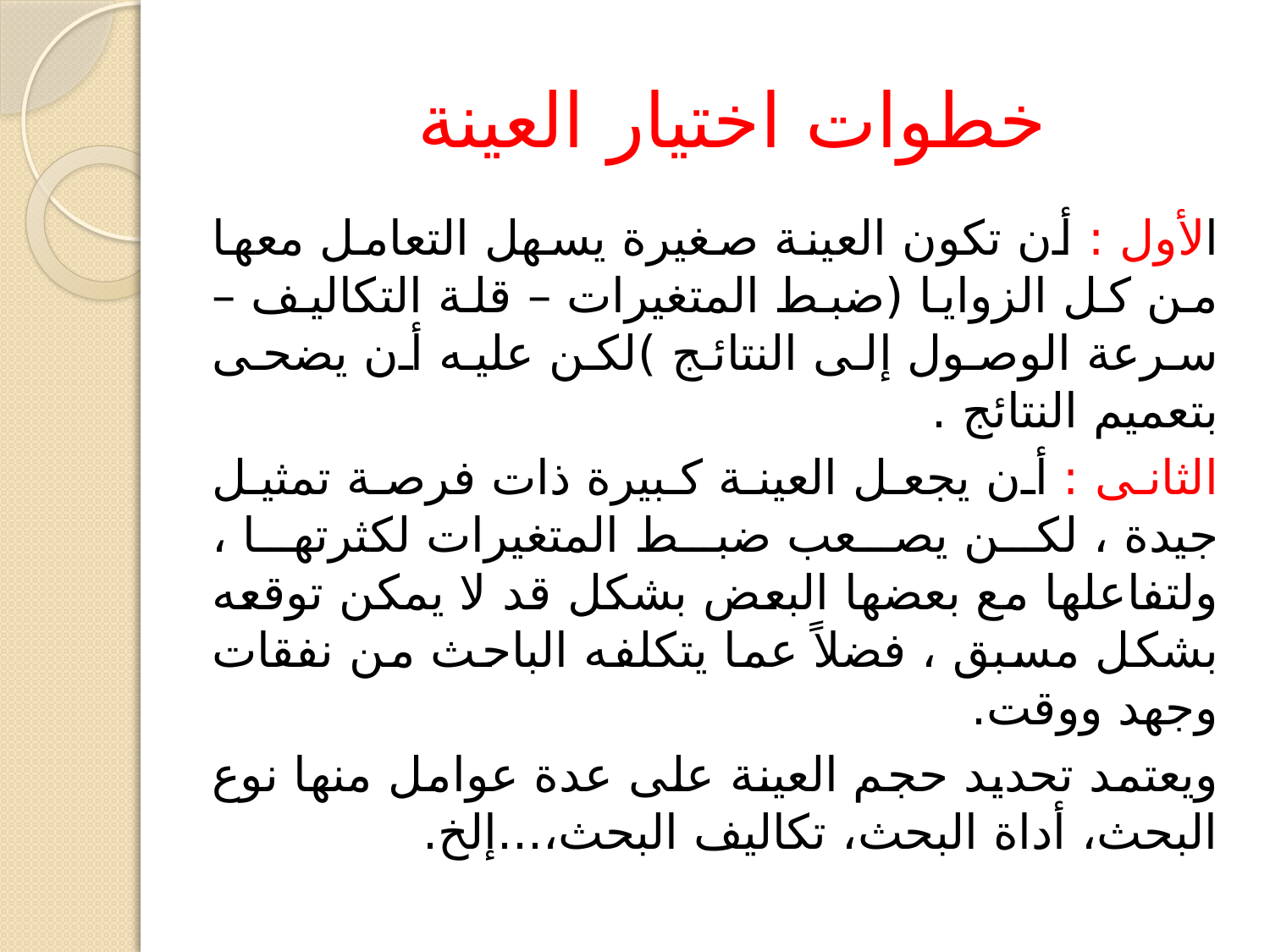

# خطوات اختيار العينة
الأول : أن تكون العينة صغيرة يسهل التعامل معها من كل الزوايا (ضبط المتغيرات – قلة التكاليف – سرعة الوصول إلى النتائج )لكن عليه أن يضحى بتعميم النتائج .
الثانى : أن يجعل العينة كبيرة ذات فرصة تمثيل جيدة ، لكن يصعب ضبط المتغيرات لكثرتها ، ولتفاعلها مع بعضها البعض بشكل قد لا يمكن توقعه بشكل مسبق ، فضلاً عما يتكلفه الباحث من نفقات وجهد ووقت.
ويعتمد تحديد حجم العينة على عدة عوامل منها نوع البحث، أداة البحث، تكاليف البحث،...إلخ.